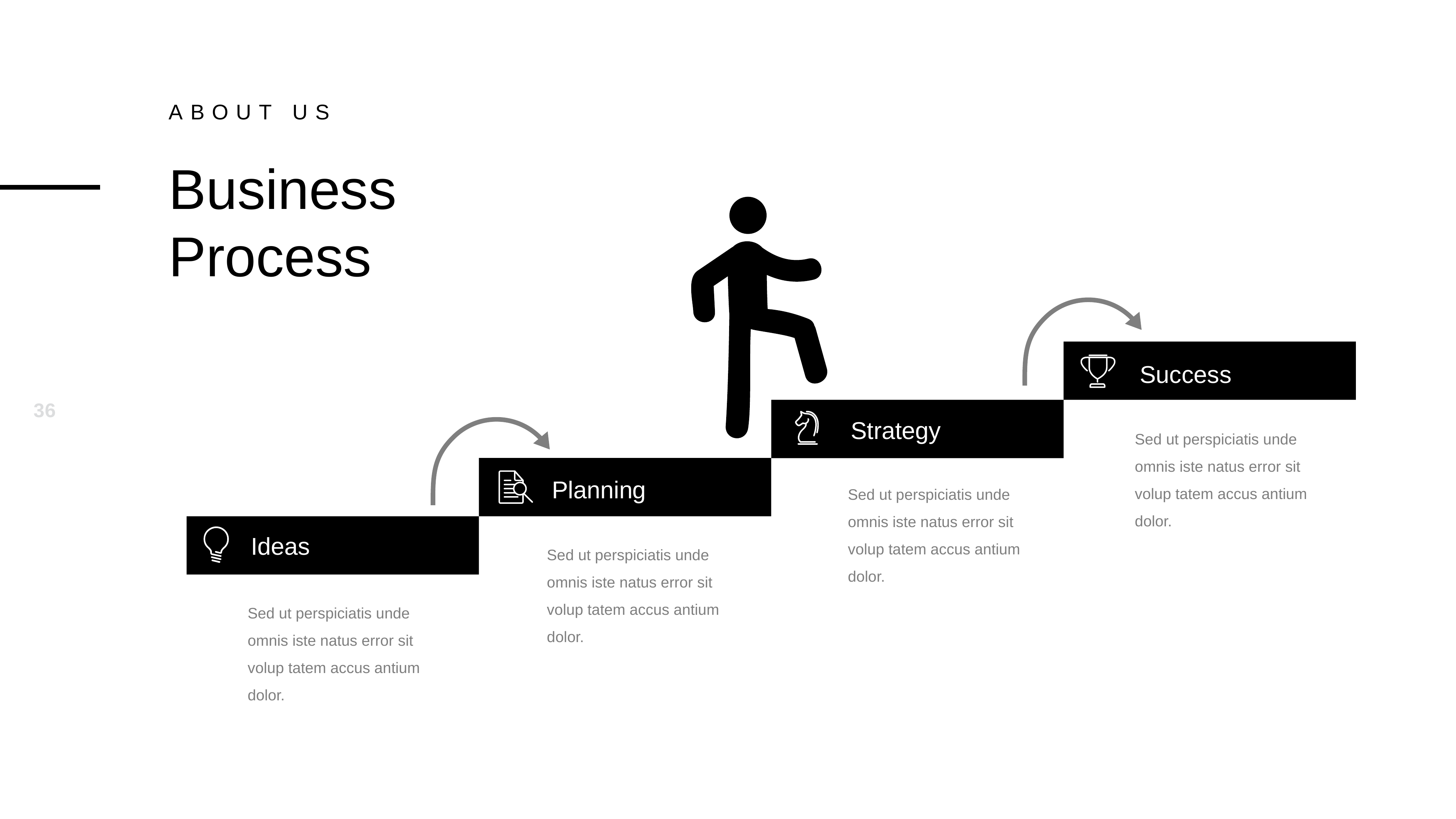

About us
Business Process

Success

Strategy

Sed ut perspiciatis unde omnis iste natus error sit volup tatem accus antium dolor.

Planning
Sed ut perspiciatis unde omnis iste natus error sit volup tatem accus antium dolor.

Ideas
Sed ut perspiciatis unde omnis iste natus error sit volup tatem accus antium dolor.
Sed ut perspiciatis unde omnis iste natus error sit volup tatem accus antium dolor.